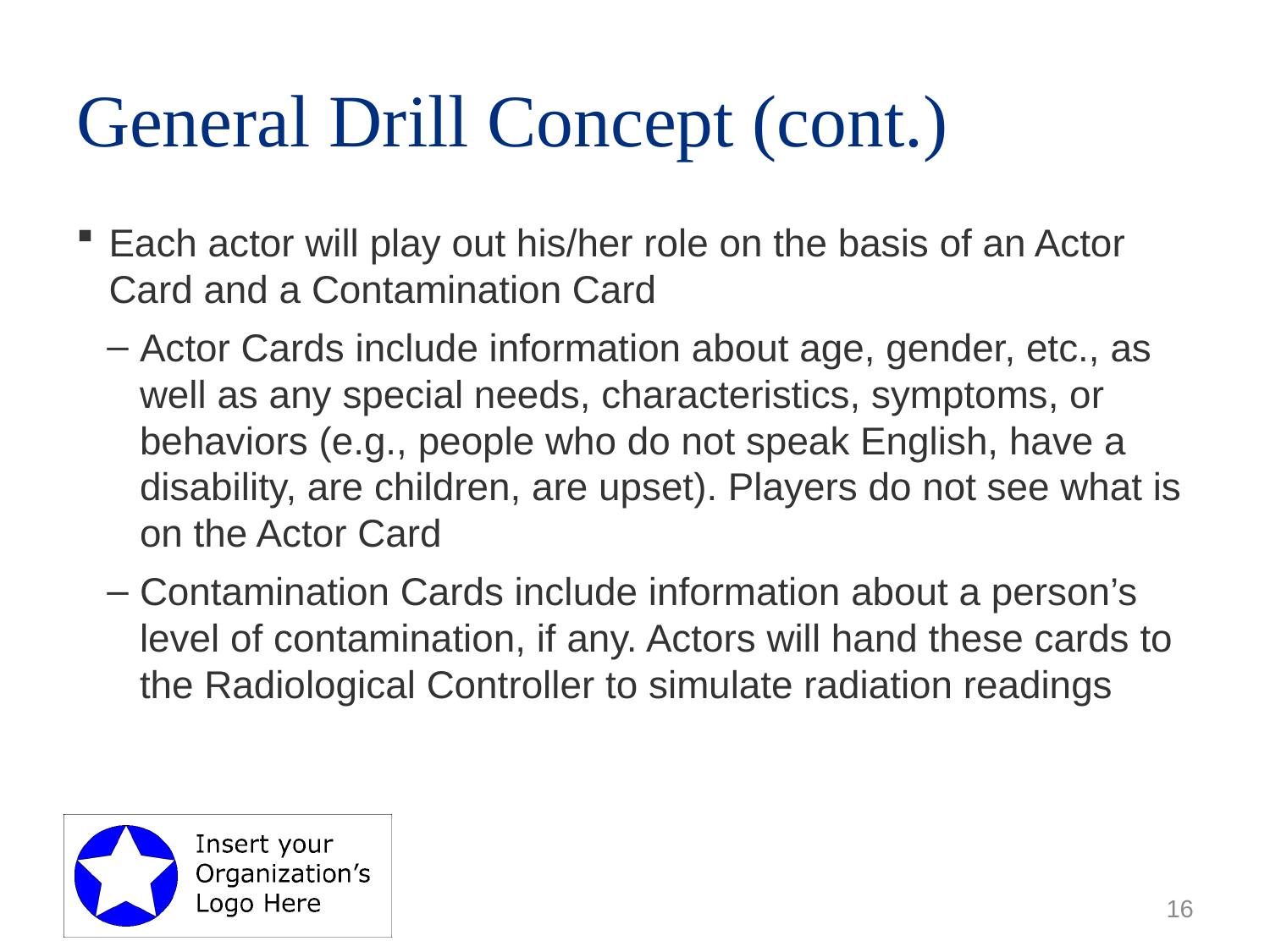

# General Drill Concept (cont.)
Each actor will play out his/her role on the basis of an Actor Card and a Contamination Card
Actor Cards include information about age, gender, etc., as well as any special needs, characteristics, symptoms, or behaviors (e.g., people who do not speak English, have a disability, are children, are upset). Players do not see what is on the Actor Card
Contamination Cards include information about a person’s level of contamination, if any. Actors will hand these cards to the Radiological Controller to simulate radiation readings
16